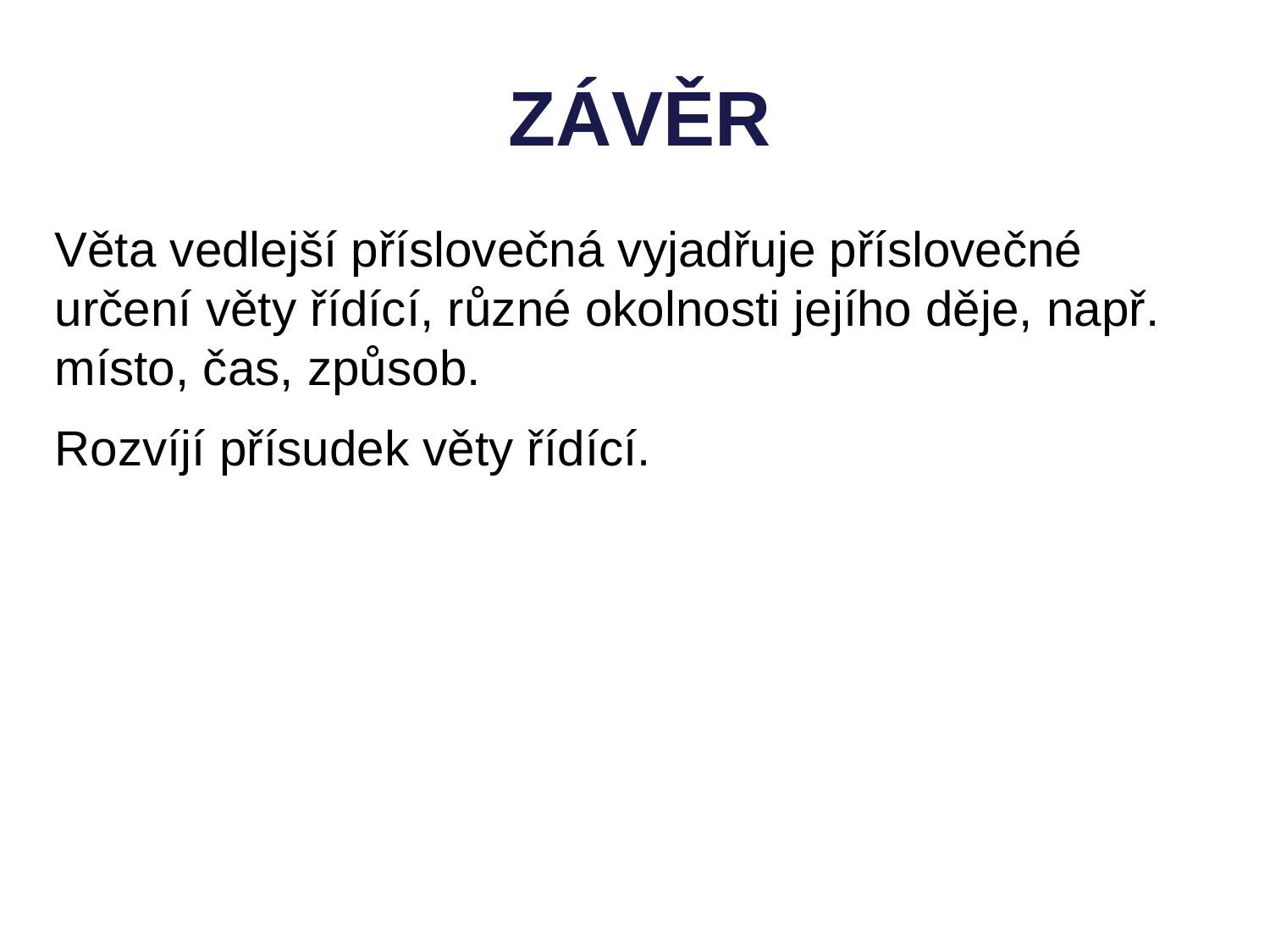

ZÁVĚR
Věta vedlejší příslovečná vyjadřuje příslovečné určení věty řídící, různé okolnosti jejího děje, např. místo, čas, způsob.
Rozvíjí přísudek věty řídící.